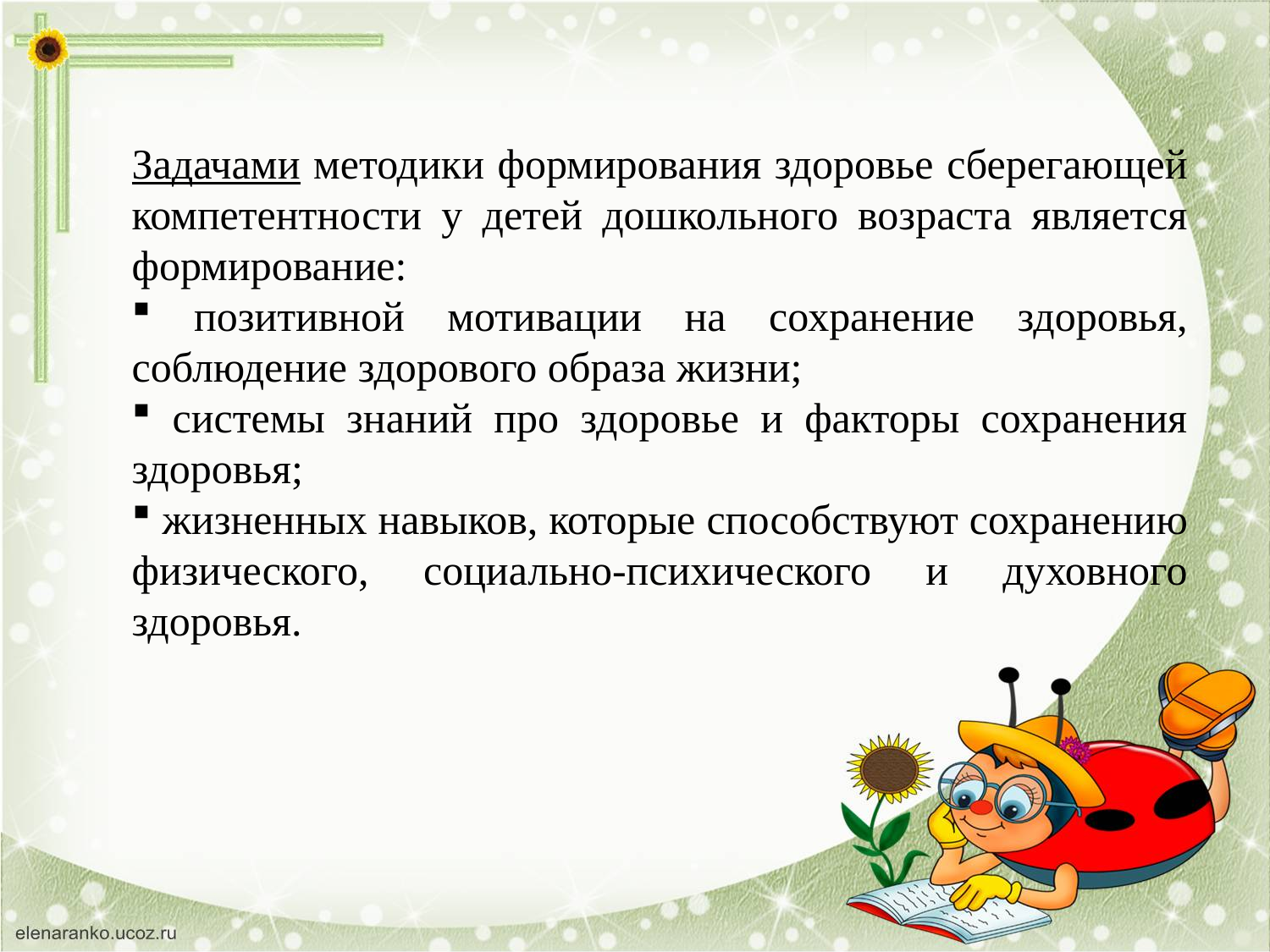

Задачами методики формирования здоровье сберегающей компетентности у детей дошкольного возраста является формирование:
 позитивной мотивации на сохранение здоровья, соблюдение здорового образа жизни;
 системы знаний про здоровье и факторы сохранения здоровья;
 жизненных навыков, которые способствуют сохранению физического, социально-психического и духовного здоровья.